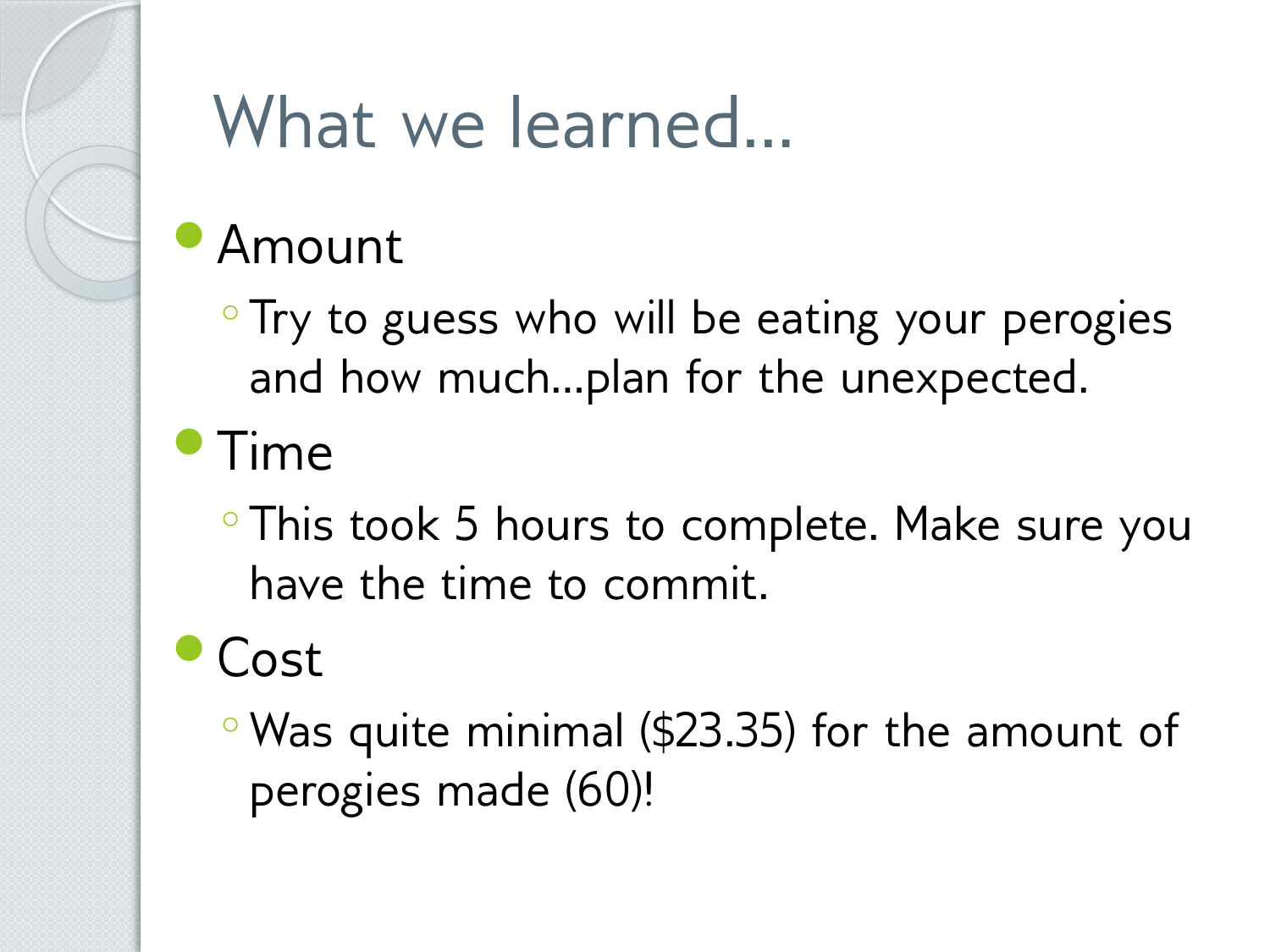

# What we learned…
Amount
Try to guess who will be eating your perogies and how much…plan for the unexpected.
Time
This took 5 hours to complete. Make sure you have the time to commit.
Cost
Was quite minimal ($23.35) for the amount of perogies made (60)!